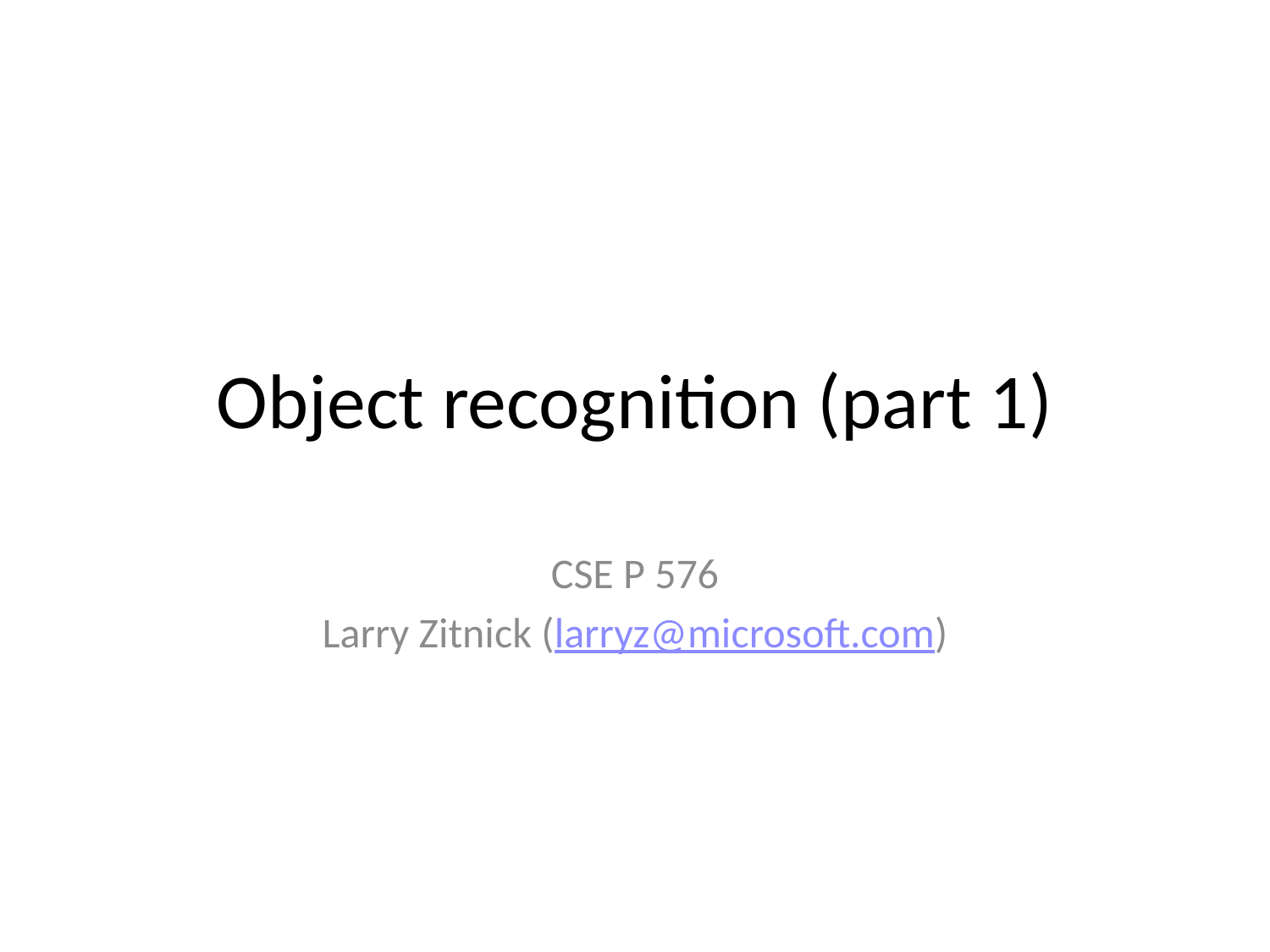

# Object recognition (part 1)
CSE P 576
Larry Zitnick (larryz@microsoft.com)